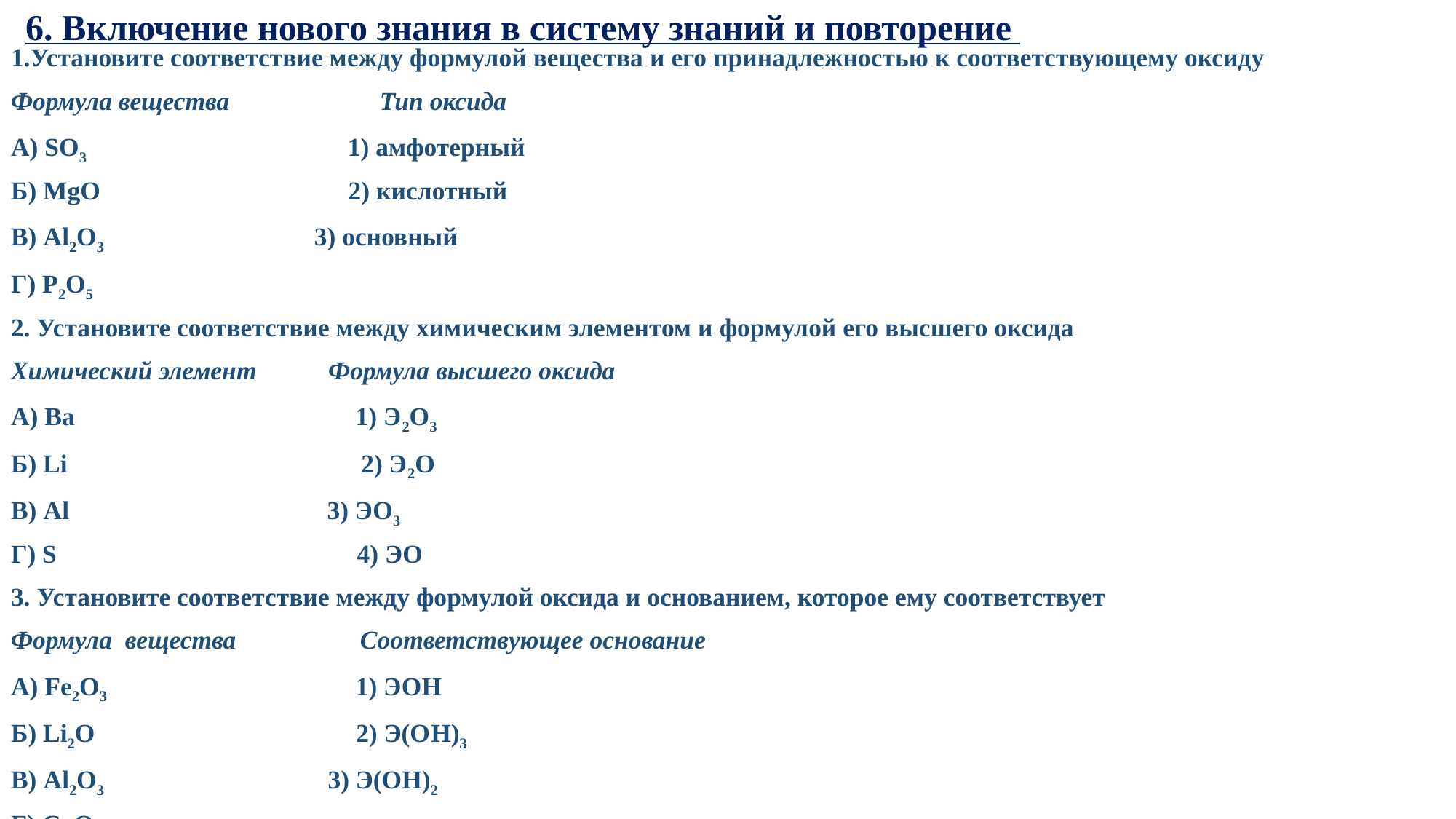

# 6. Включение нового знания в систему знаний и повторение
1.Установите соответствие между формулой вещества и его принадлежностью к соответствующему оксиду
Формула вещества                       Тип оксида
А) SO3                                        1) амфотерный
Б) MgО                                      2) кислотный
В) Al2O3                                                       3) основный
Г) Р2O5
2. Установите соответствие между химическим элементом и формулой его высшего оксида
Химический элемент           Формула высшего оксида
А) Ва                                           1) Э2О3
Б) Li                                             2) Э2О
В) Al                                                                3) ЭО3
Г) S                                              4) ЭО
3. Установите соответствие между формулой оксида и основанием, которое ему соответствует
Формула  вещества                   Соответствующее основание
А) Fe2O3                                      1) ЭОH
Б) Li2O                                        2) Э(ОH)3
В) Al2O3                                                       3) Э(ОH)2
Г) CaO